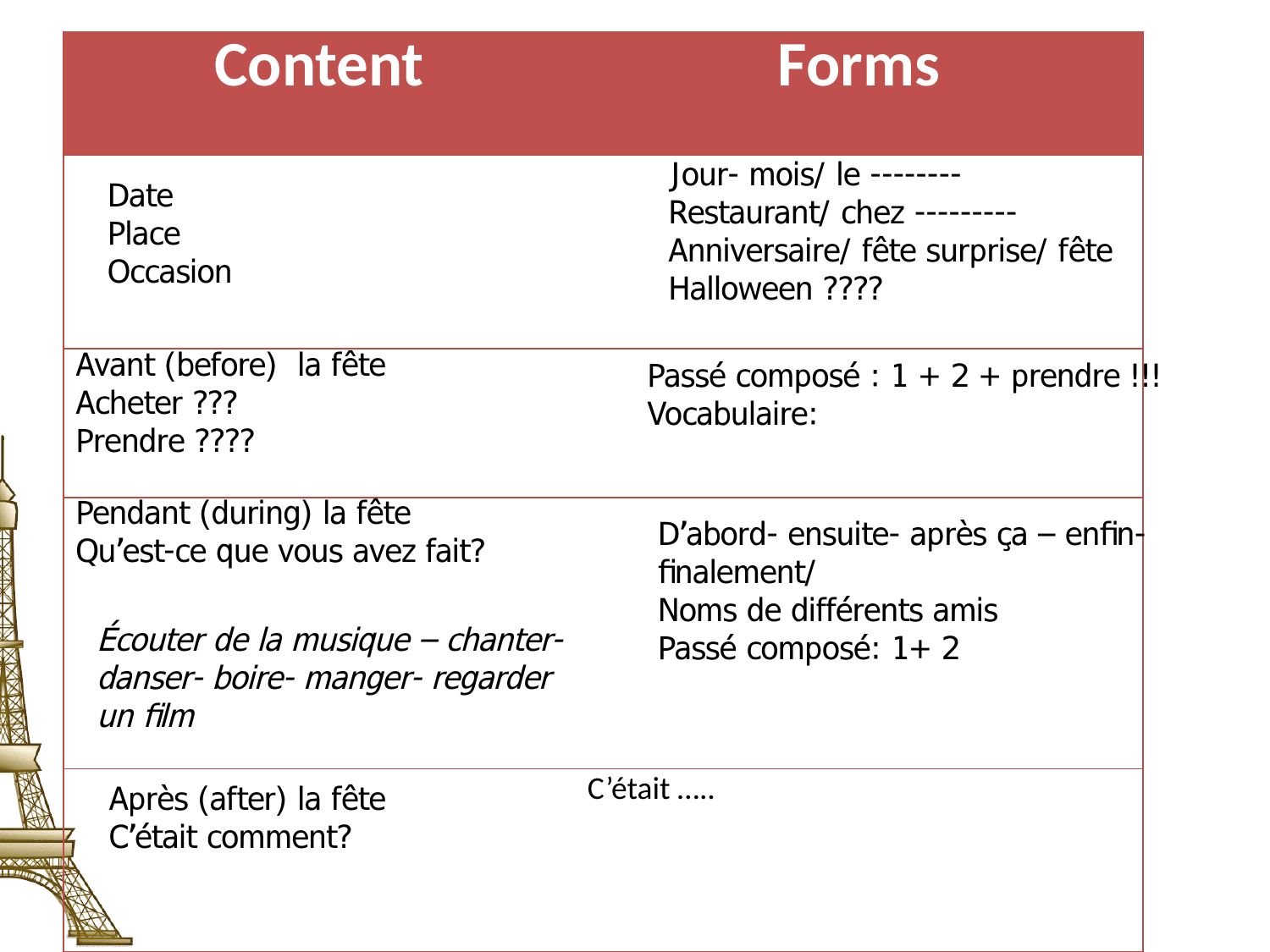

| Content | Forms |
| --- | --- |
|  |  |
|  |  |
|  |  |
|  | C’était ….. |
Jour- mois/ le --------
Restaurant/ chez ---------
Anniversaire/ fête surprise/ fête Halloween ????

Date
Place
Occasion

Avant (before)  la fête
Acheter ???
Prendre ????

Passé composé : 1 + 2 + prendre !!!
Vocabulaire:

Pendant (during) la fête
Qu’est-ce que vous avez fait?

D’abord- ensuite- après ça – enfin- finalement/
Noms de différents amis
Passé composé: 1+ 2

Écouter de la musique – chanter- danser- boire- manger- regarder un film
Après (after) la fête
C’était comment?